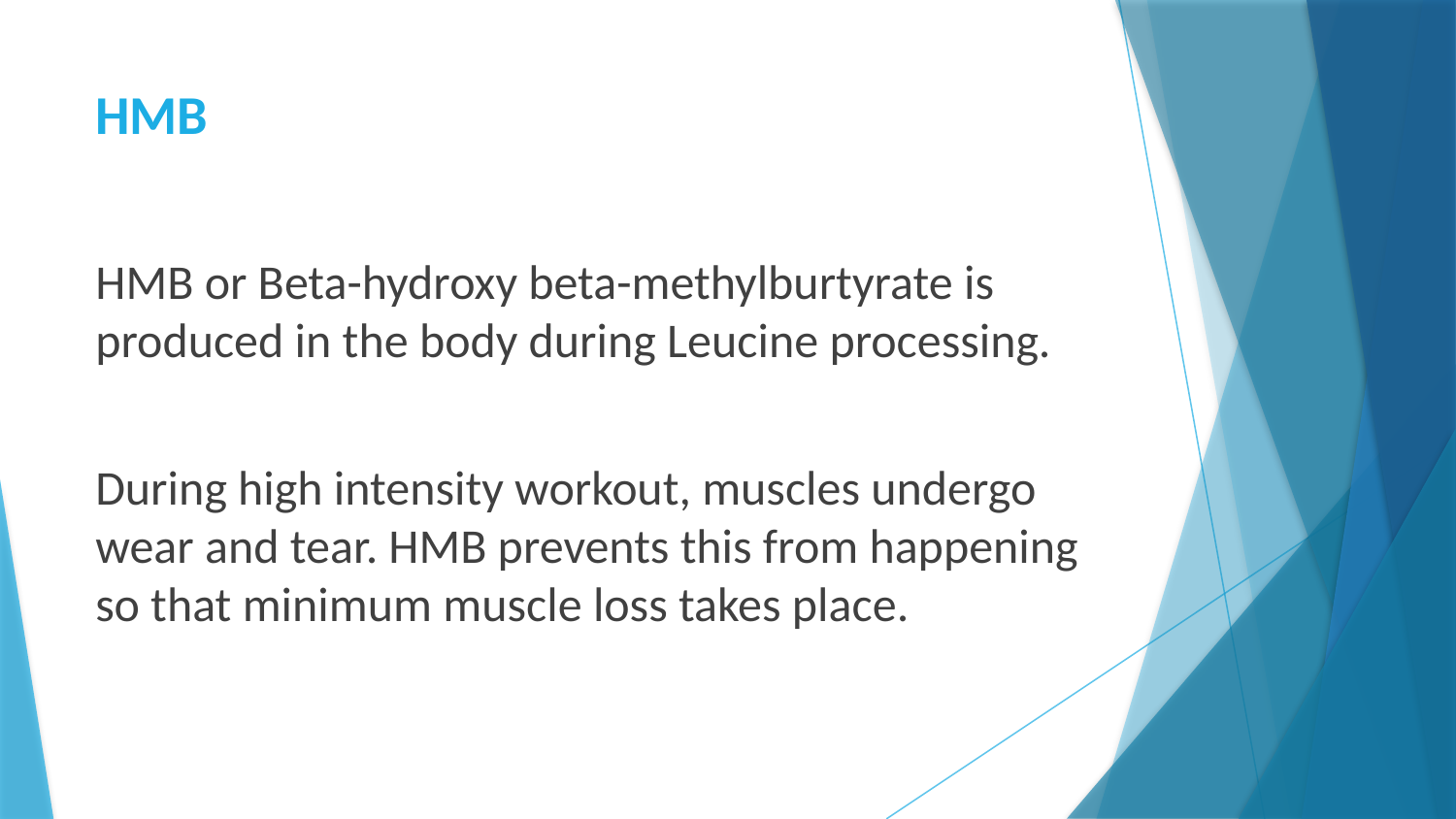

# HMB
HMB or Beta-hydroxy beta-methylburtyrate is produced in the body during Leucine processing.

During high intensity workout, muscles undergo wear and tear. HMB prevents this from happening so that minimum muscle loss takes place.